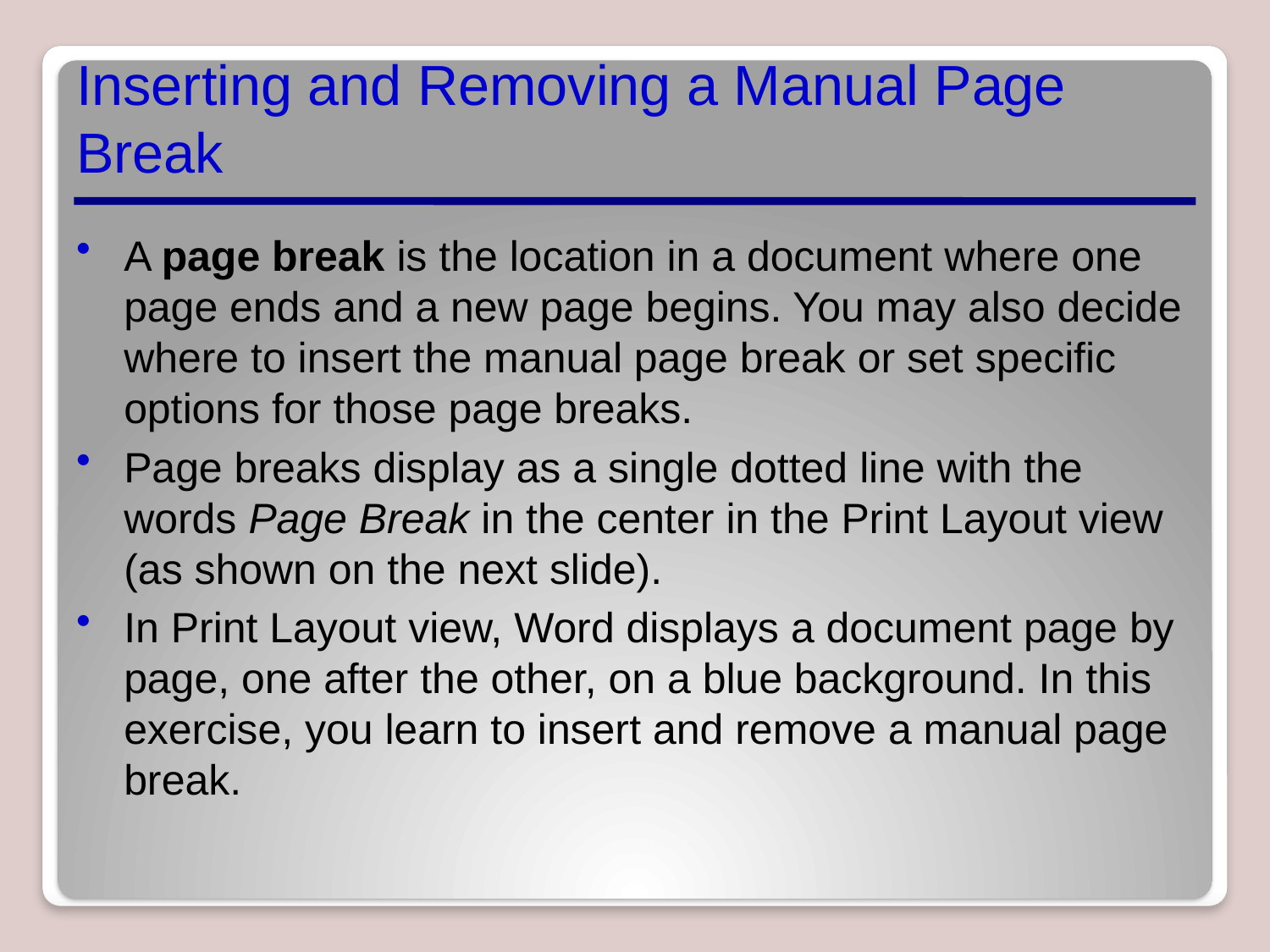

# Inserting and Removing a Manual Page Break
A page break is the location in a document where one page ends and a new page begins. You may also decide where to insert the manual page break or set specific options for those page breaks.
Page breaks display as a single dotted line with the words Page Break in the center in the Print Layout view (as shown on the next slide).
In Print Layout view, Word displays a document page by page, one after the other, on a blue background. In this exercise, you learn to insert and remove a manual page break.